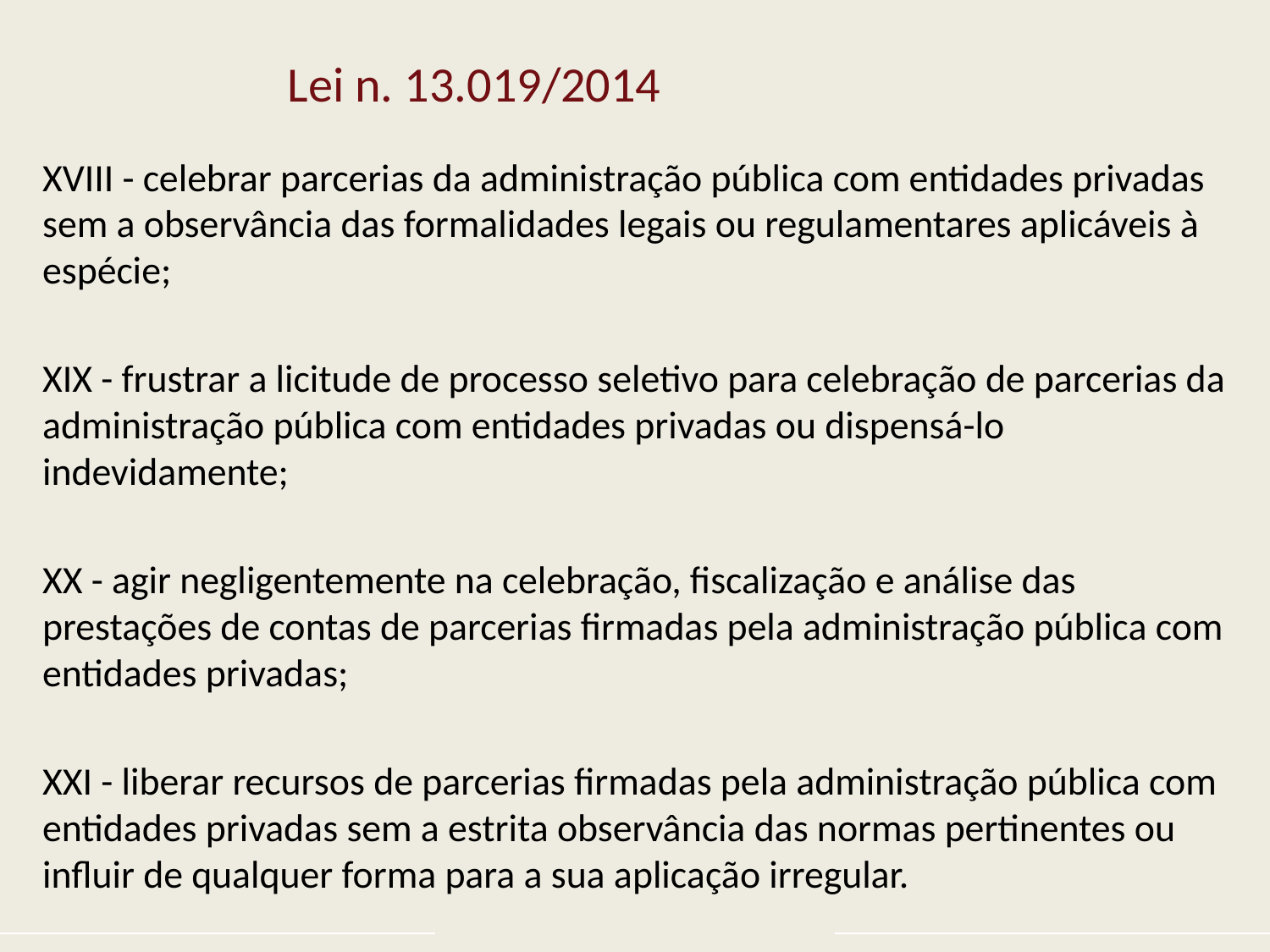

# Lei n. 13.019/2014
XVIII - celebrar parcerias da administração pública com entidades privadas sem a observância das formalidades legais ou regulamentares aplicáveis à espécie;

XIX - frustrar a licitude de processo seletivo para celebração de parcerias da administração pública com entidades privadas ou dispensá-lo indevidamente;

XX - agir negligentemente na celebração, fiscalização e análise das prestações de contas de parcerias firmadas pela administração pública com entidades privadas;

XXI - liberar recursos de parcerias firmadas pela administração pública com entidades privadas sem a estrita observância das normas pertinentes ou influir de qualquer forma para a sua aplicação irregular.